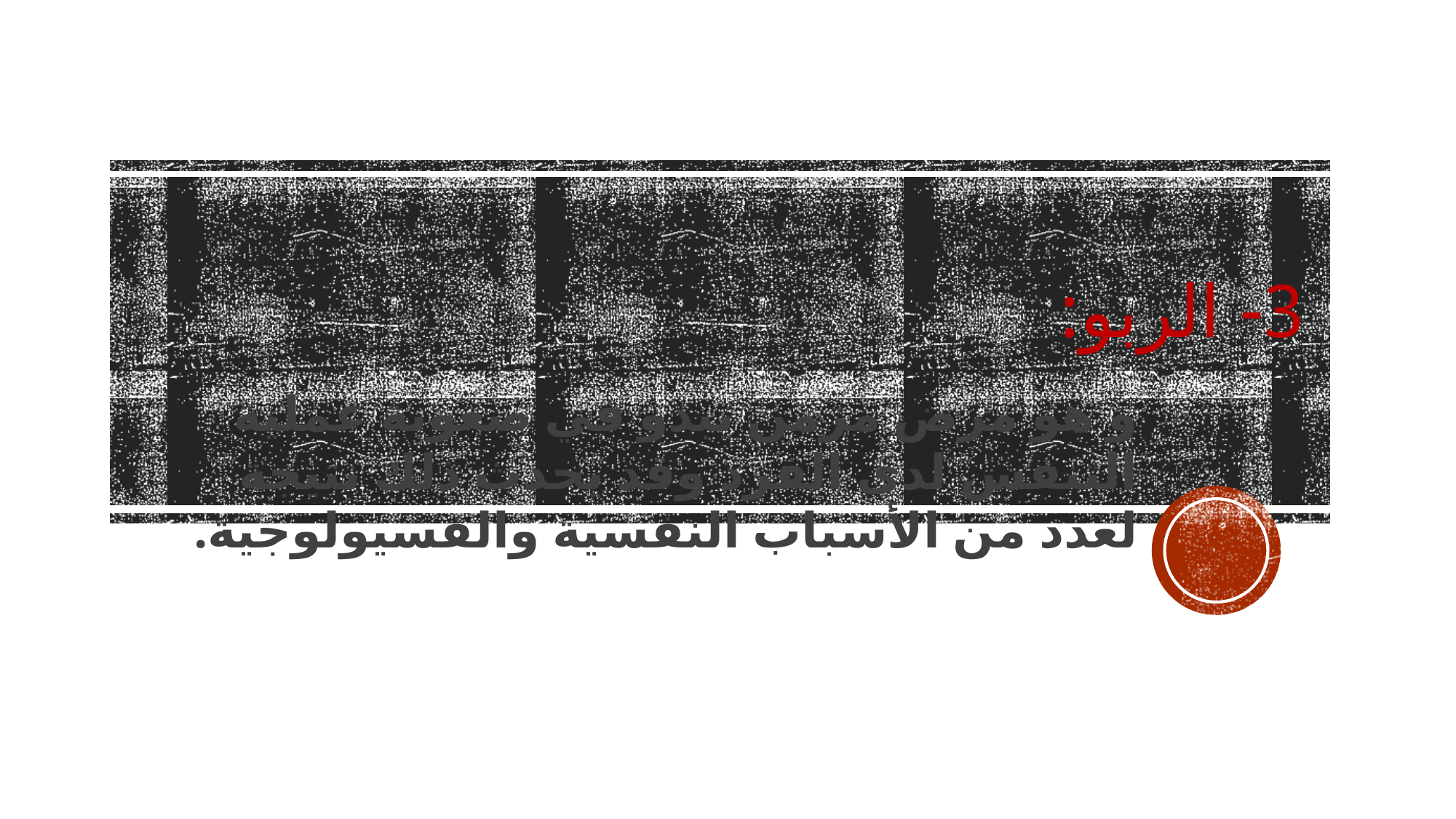

# 3- الربو:
و هو مرض مزمن يبدو في صعوبة عملية التنفس لدى الفرد وقد يحدث ذلك نتيجة لعدد من الأسباب النفسية والفسيولوجية.